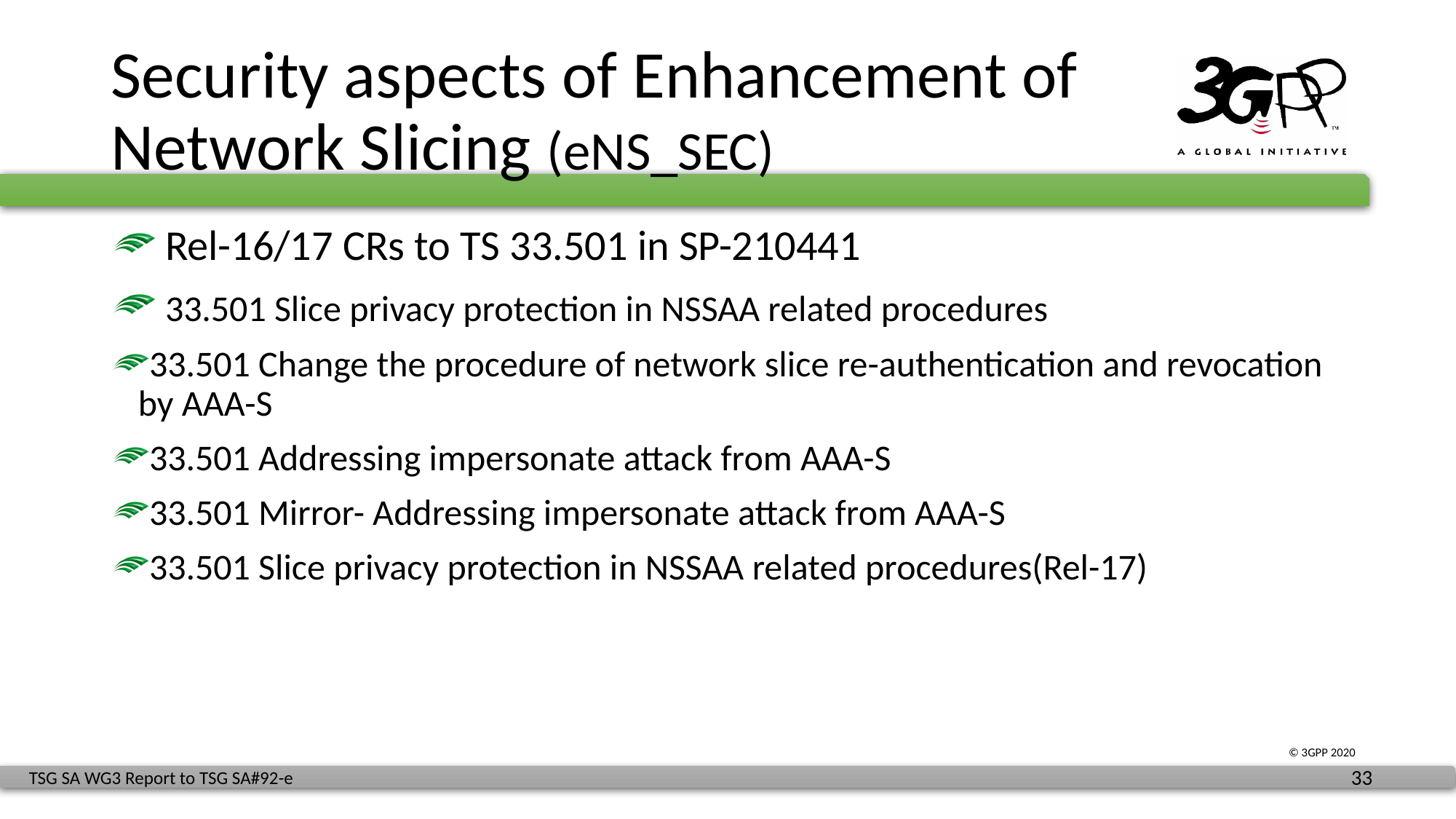

# Security aspects of Enhancement of Network Slicing (eNS_SEC)
 Rel-16/17 CRs to TS 33.501 in SP-210441
 33.501 Slice privacy protection in NSSAA related procedures
33.501 Change the procedure of network slice re-authentication and revocation by AAA-S
33.501 Addressing impersonate attack from AAA-S
33.501 Mirror- Addressing impersonate attack from AAA-S
33.501 Slice privacy protection in NSSAA related procedures(Rel-17)